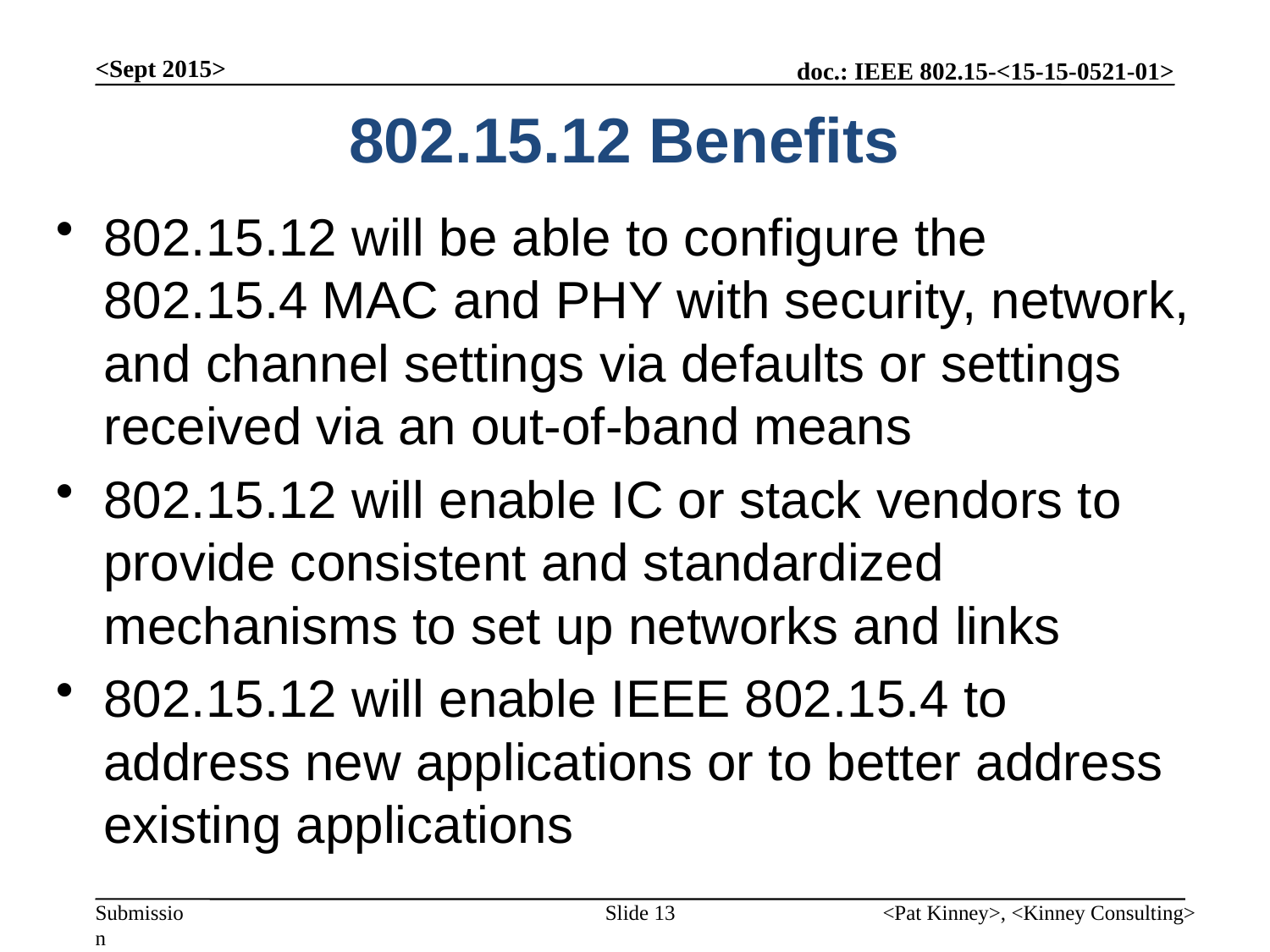

<Sept 2015>
# 802.15.12 Benefits
802.15.12 will be able to configure the 802.15.4 MAC and PHY with security, network, and channel settings via defaults or settings received via an out-of-band means
802.15.12 will enable IC or stack vendors to provide consistent and standardized mechanisms to set up networks and links
802.15.12 will enable IEEE 802.15.4 to address new applications or to better address existing applications
Slide 13
<Pat Kinney>, <Kinney Consulting>